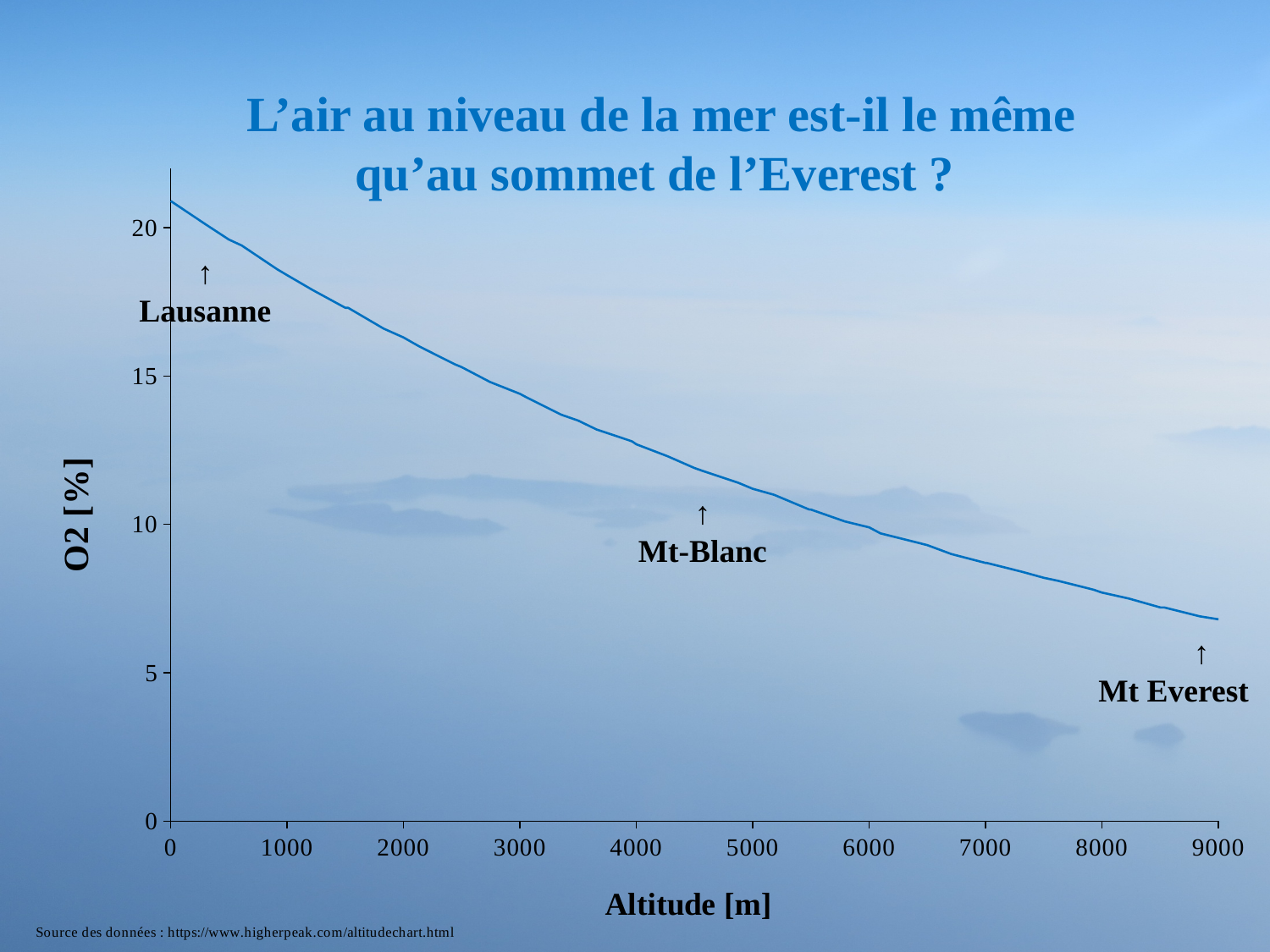

L’air au niveau de la mer est-il le même qu’au sommet de l’Everest ?

### Chart

| Category |  |
|---|---|
↑
Lausanne
↑
Mt-Blanc
       ↑
Mt Everest